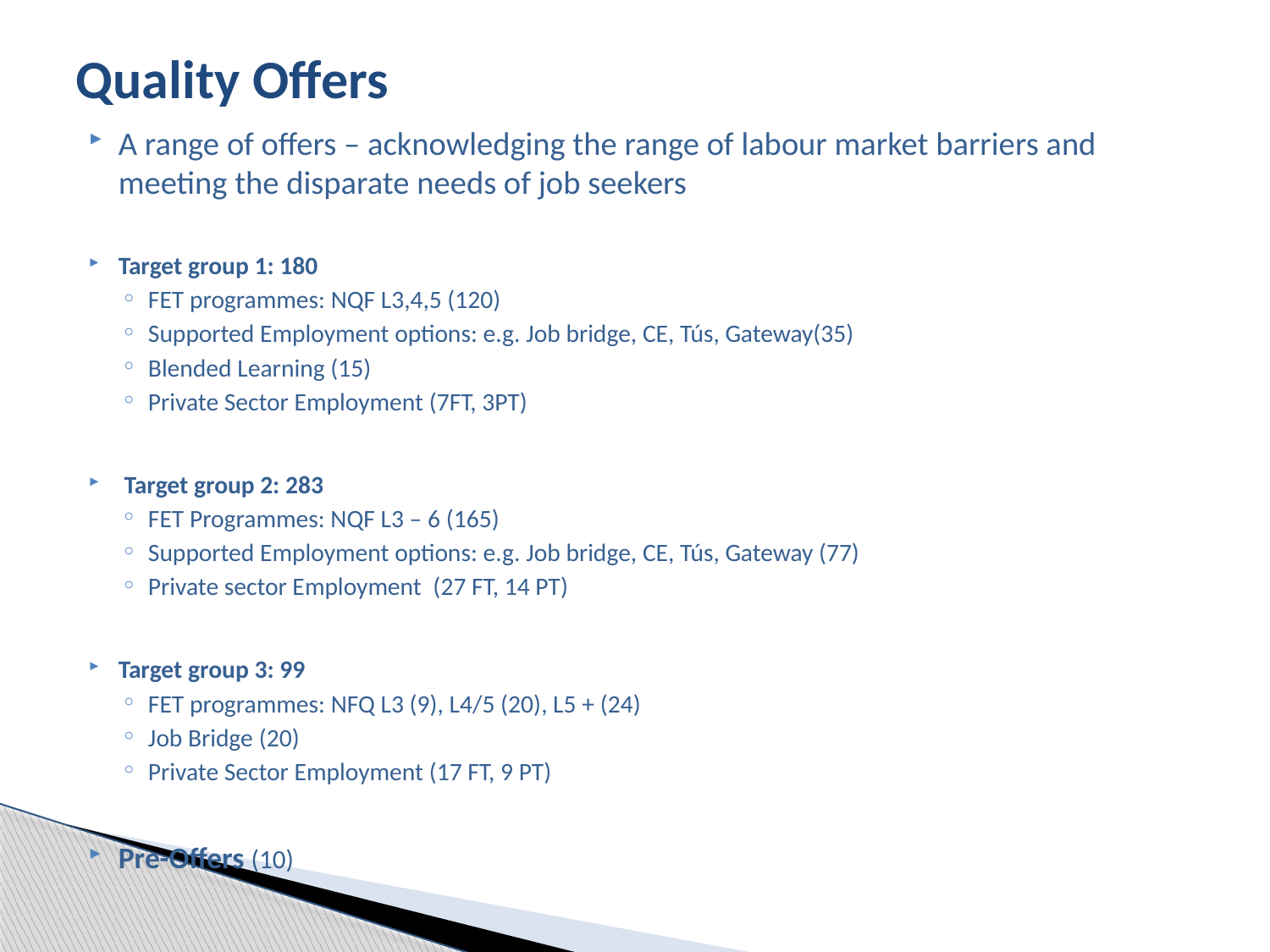

# Quality Offers
A range of offers – acknowledging the range of labour market barriers and meeting the disparate needs of job seekers

Target group 1: 180
FET programmes: NQF L3,4,5 (120)
Supported Employment options: e.g. Job bridge, CE, Tús, Gateway(35)
Blended Learning (15)
Private Sector Employment (7FT, 3PT)

 Target group 2: 283
FET Programmes: NQF L3 – 6 (165)
Supported Employment options: e.g. Job bridge, CE, Tús, Gateway (77)
Private sector Employment  (27 FT, 14 PT)

Target group 3: 99
FET programmes: NFQ L3 (9), L4/5 (20), L5 + (24)
Job Bridge (20)
Private Sector Employment (17 FT, 9 PT)

Pre-Offers (10)